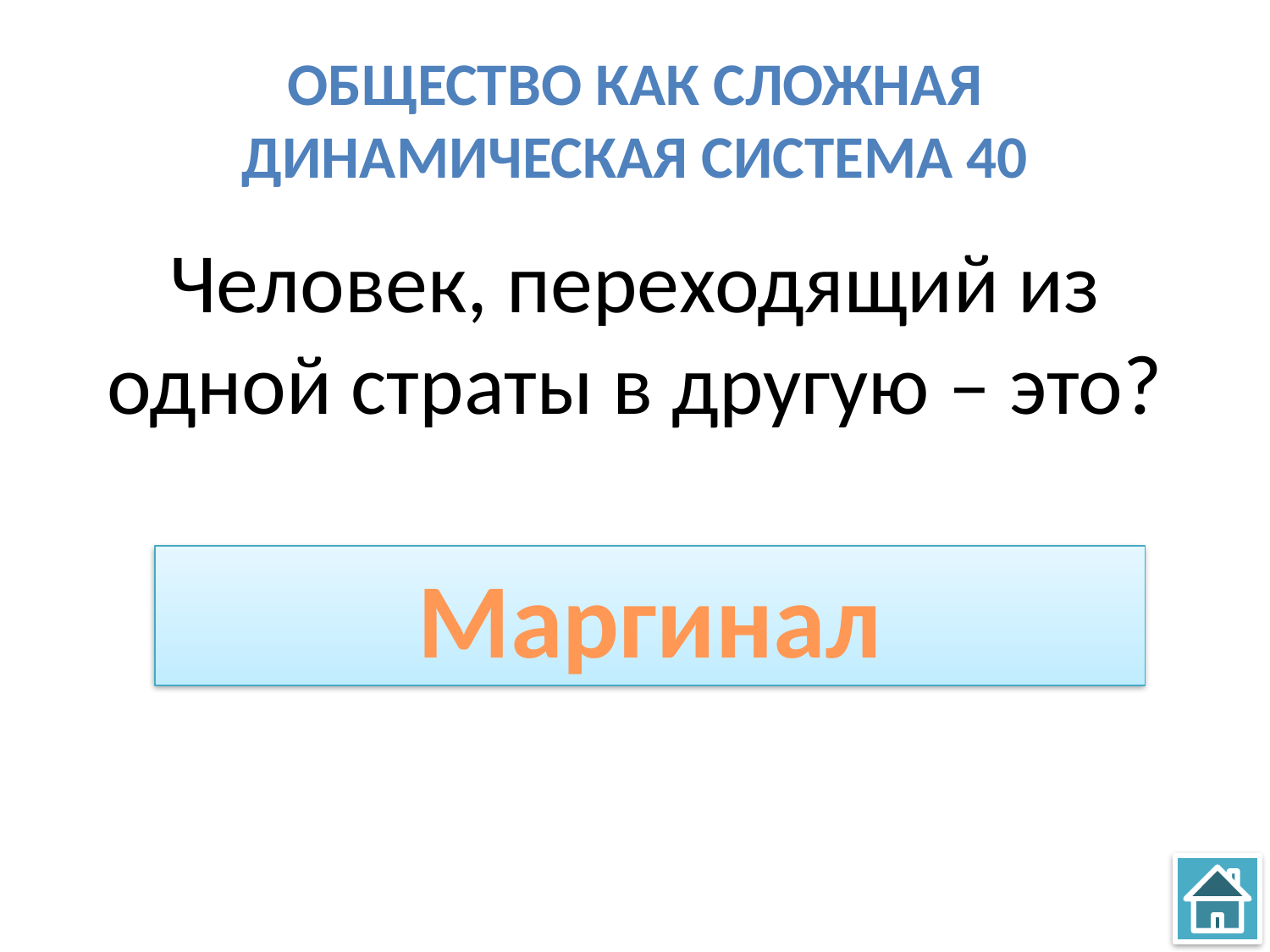

# Общество как сложная динамическая система 40
Человек, переходящий из одной страты в другую – это?
Маргинал